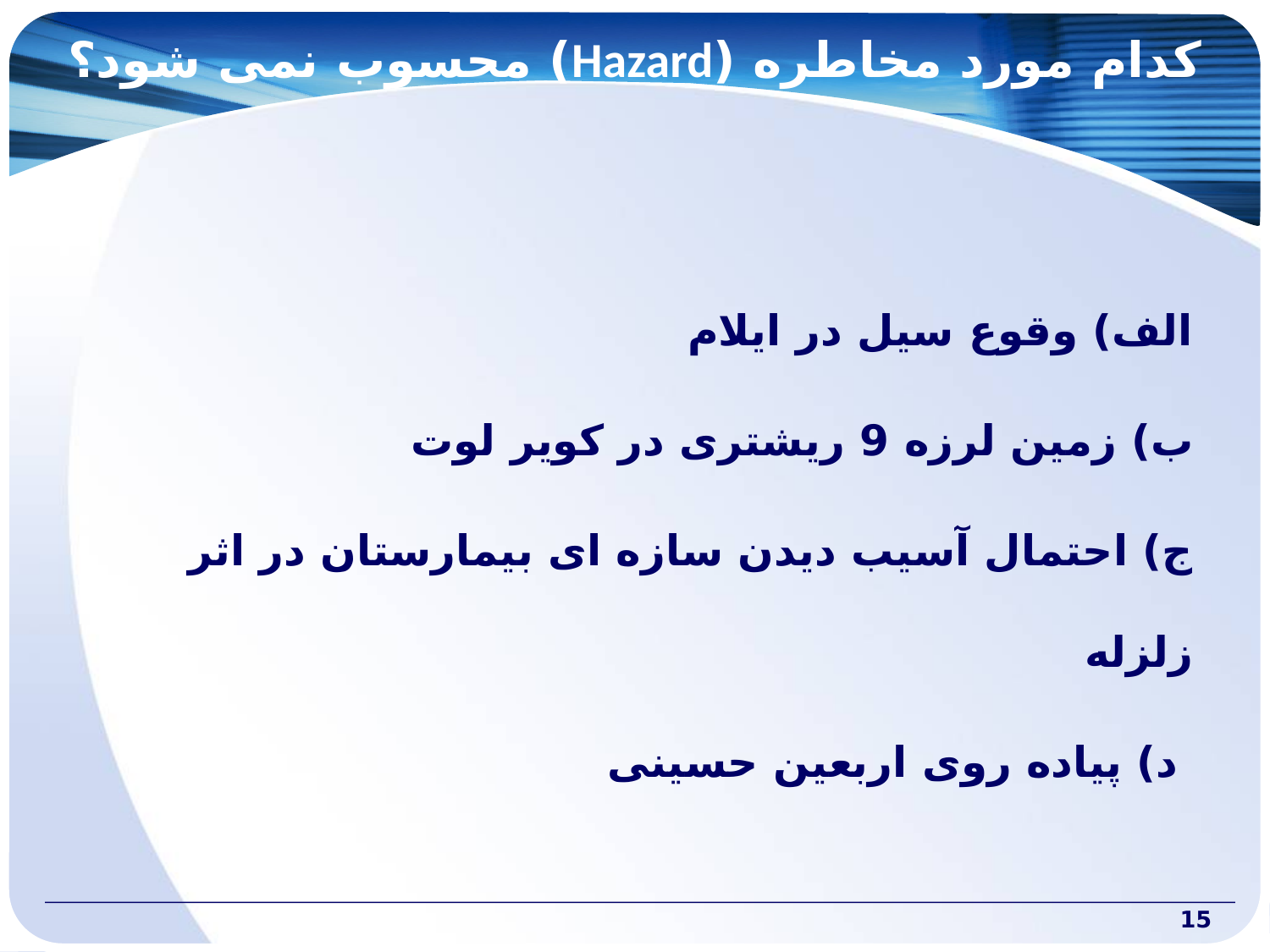

# کدام مورد مخاطره (Hazard) محسوب نمی شود؟
الف) وقوع سیل در ایلام
ب) زمین لرزه 9 ریشتری در کویر لوت
ج) احتمال آسیب دیدن سازه ای بیمارستان در اثر زلزله
 د) پیاده روی اربعین حسینی
15